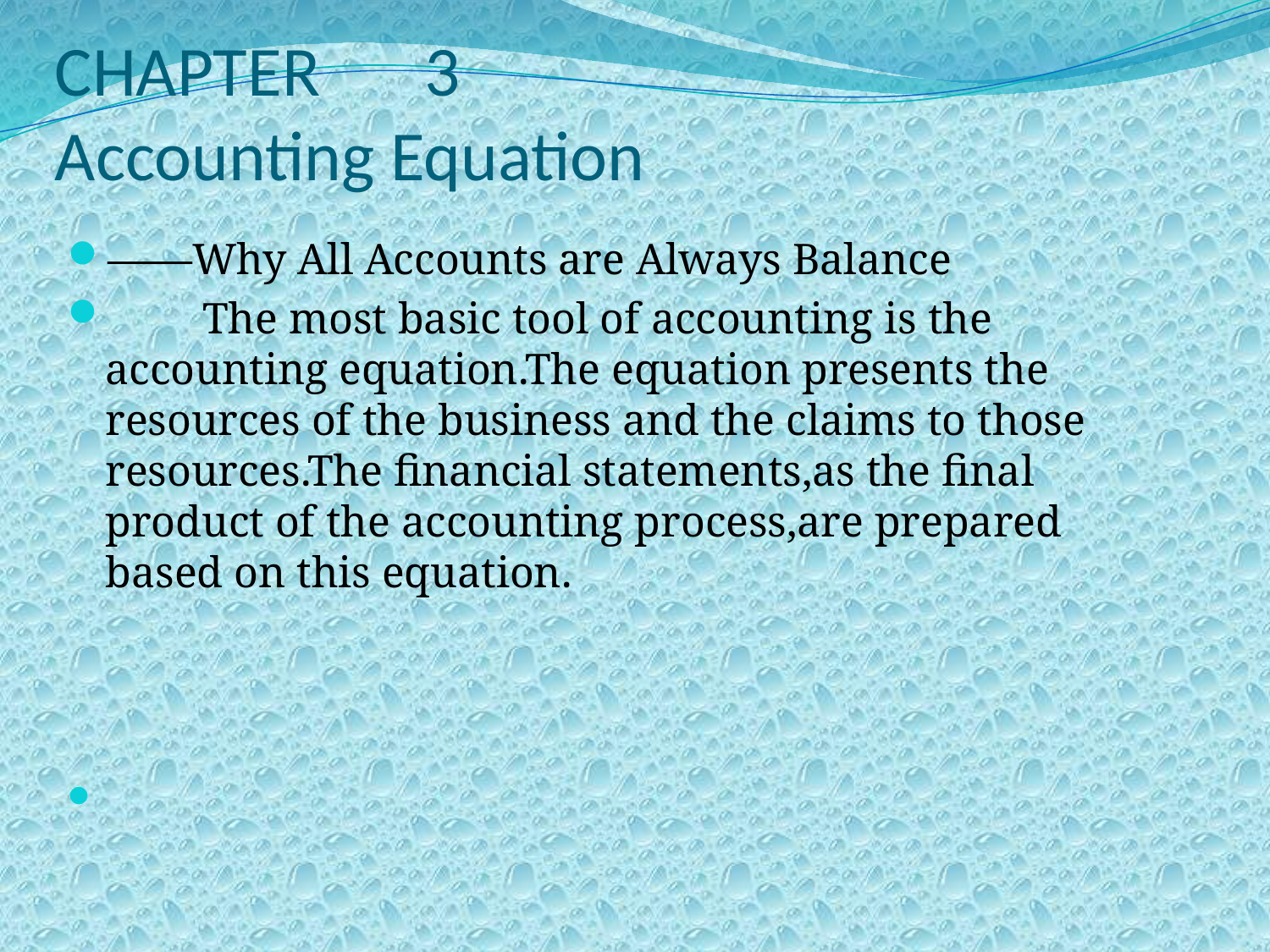

# CHAPTER　3 Accounting Equation
——Why All Accounts are Always Balance
　　The most basic tool of accounting is the accounting equation.The equation presents the resources of the business and the claims to those resources.The financial statements,as the final product of the accounting process,are prepared based on this equation.